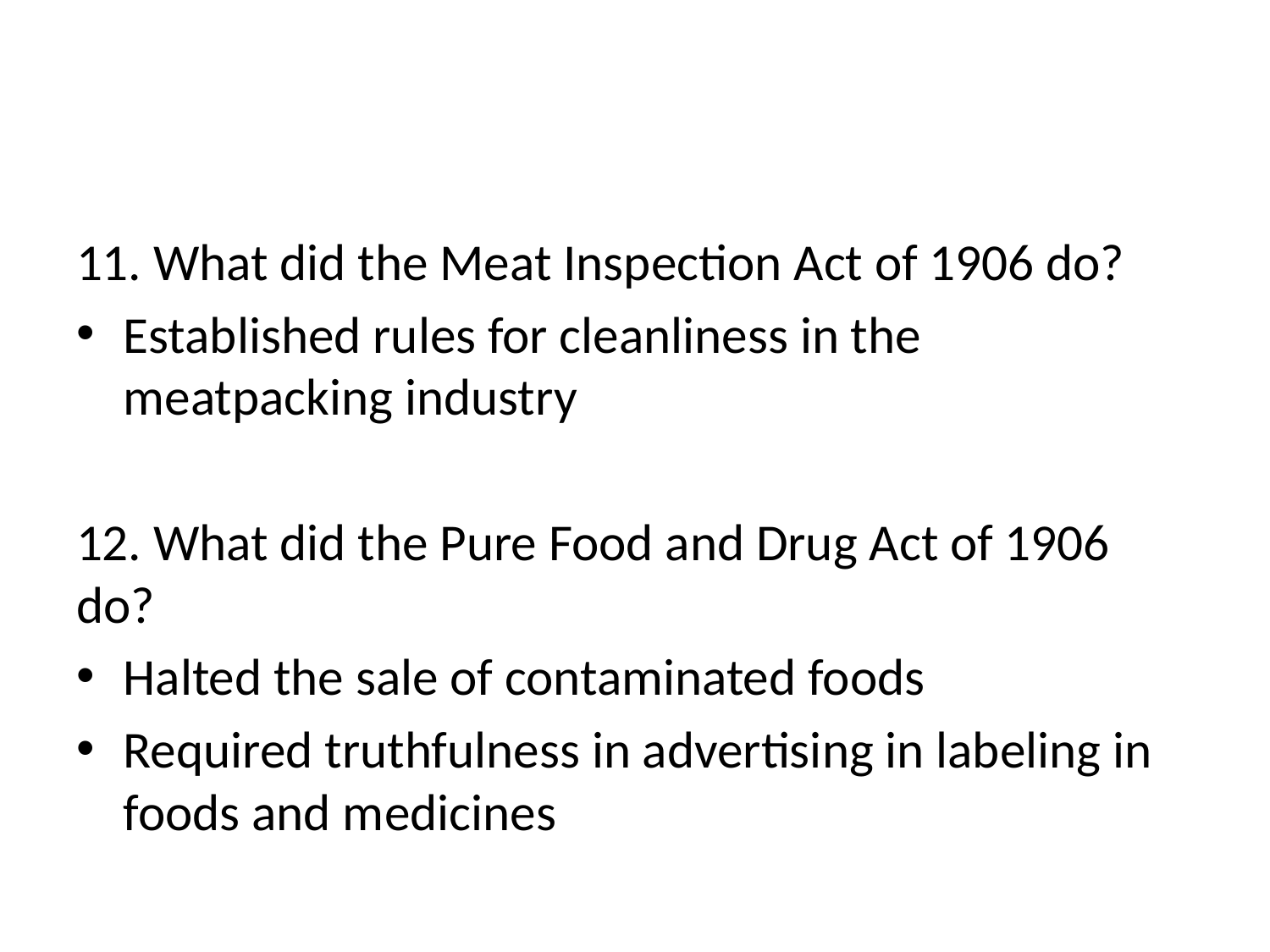

#
11. What did the Meat Inspection Act of 1906 do?
Established rules for cleanliness in the meatpacking industry

12. What did the Pure Food and Drug Act of 1906 do?
Halted the sale of contaminated foods
Required truthfulness in advertising in labeling in foods and medicines